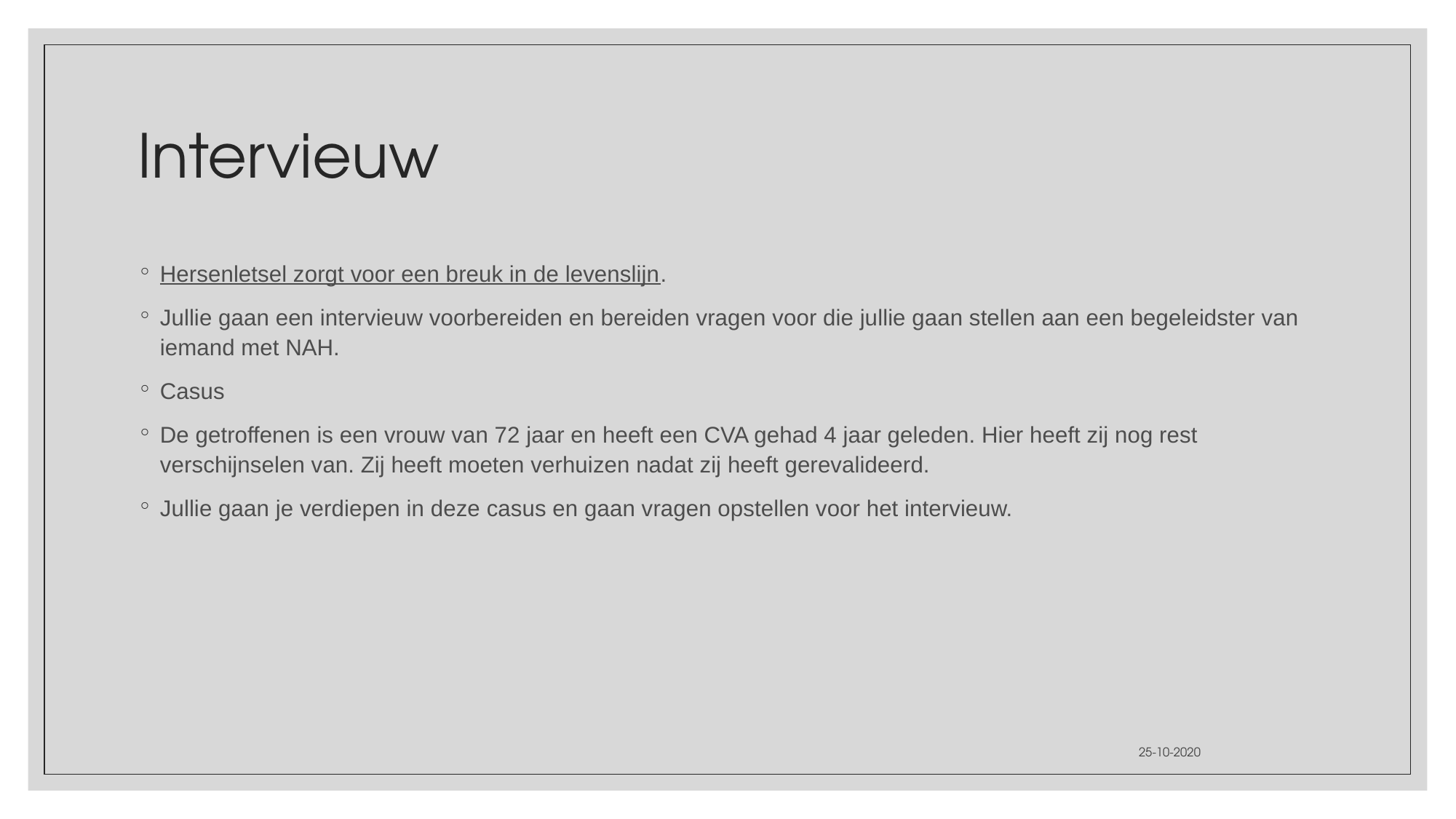

# Intervieuw
Hersenletsel zorgt voor een breuk in de levenslijn.
Jullie gaan een intervieuw voorbereiden en bereiden vragen voor die jullie gaan stellen aan een begeleidster van iemand met NAH.
Casus
De getroffenen is een vrouw van 72 jaar en heeft een CVA gehad 4 jaar geleden. Hier heeft zij nog rest verschijnselen van. Zij heeft moeten verhuizen nadat zij heeft gerevalideerd.
Jullie gaan je verdiepen in deze casus en gaan vragen opstellen voor het intervieuw.
25-10-2020